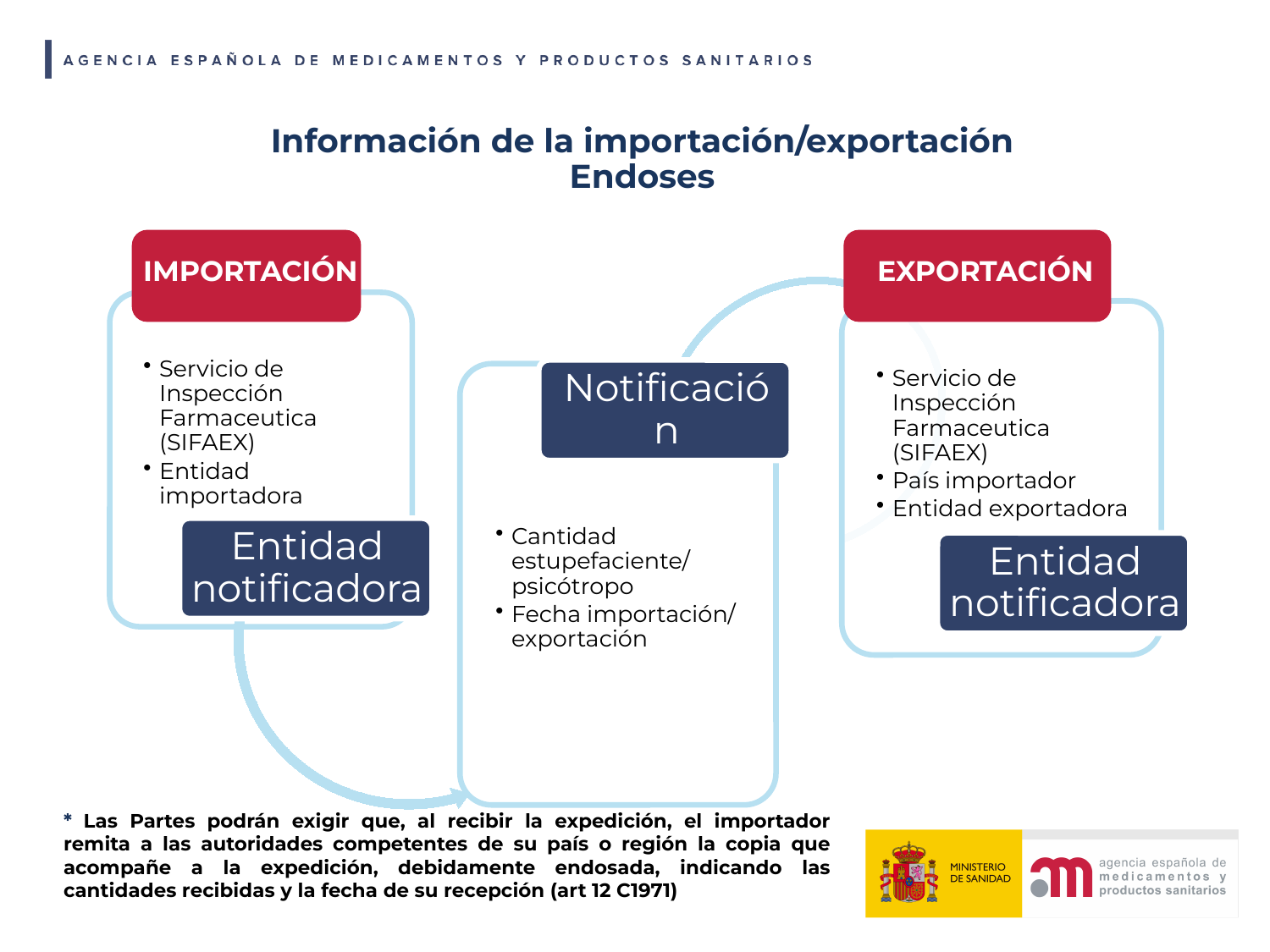

# Información de la importación/exportación Endoses

Servicio de Inspección Farmaceutica (SIFAEX)
Entidad importadora

Entidad notificadora

Cantidad estupefaciente/ psicótropo
Fecha importación/ exportación

Notificación

Servicio de Inspección Farmaceutica (SIFAEX)
País importador
Entidad exportadora
Entidad notificadora

 IMPORTACIÓN
  EXPORTACIÓN
* Las Partes podrán exigir que, al recibir la expedición, el importador remita a las autoridades competentes de su país o región la copia que acompañe a la expedición, debidamente endosada, indicando las cantidades recibidas y la fecha de su recepción (art 12 C1971)